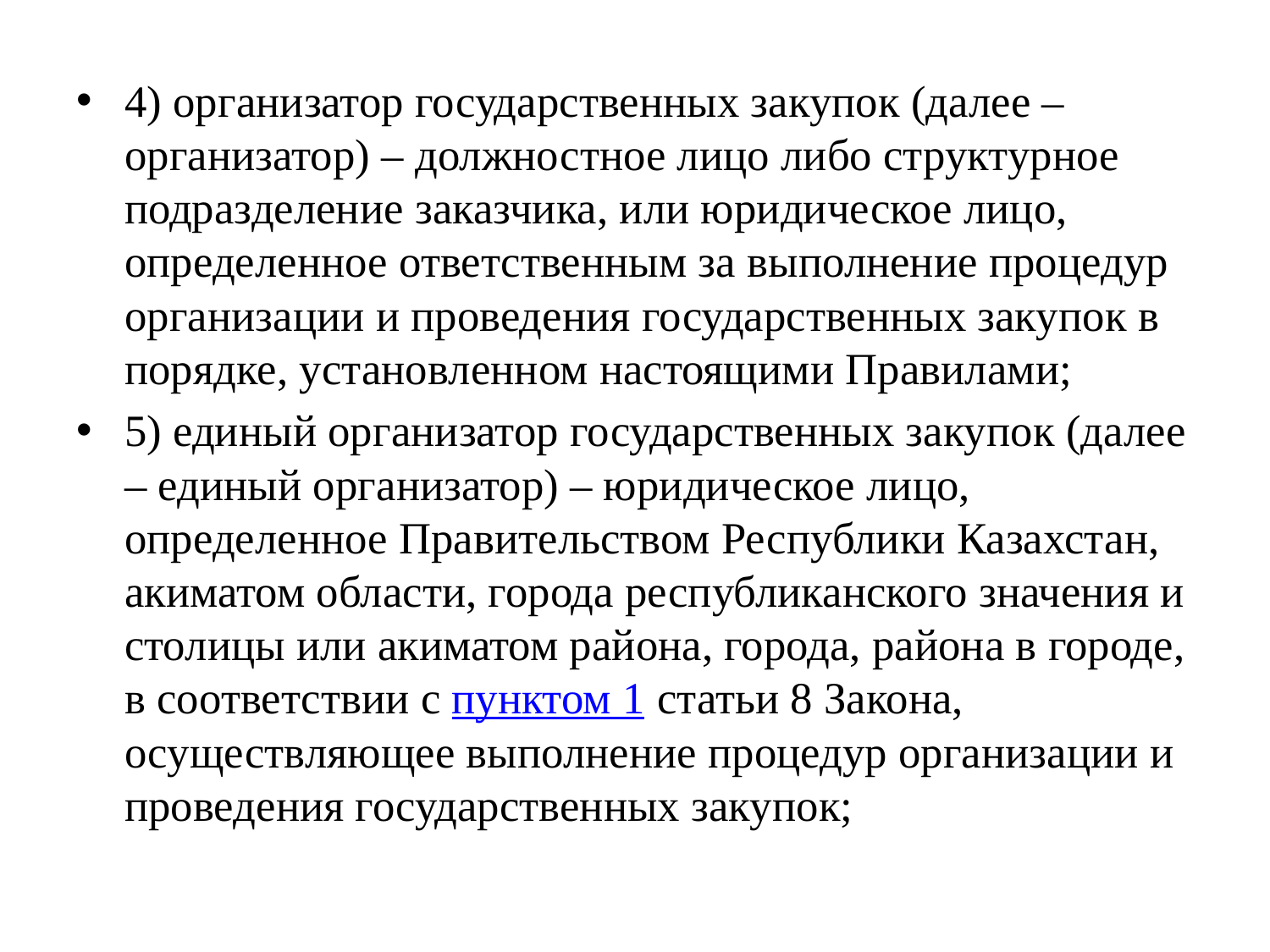

4) организатор государственных закупок (далее – организатор) – должностное лицо либо структурное подразделение заказчика, или юридическое лицо, определенное ответственным за выполнение процедур организации и проведения государственных закупок в порядке, установленном настоящими Правилами;
5) единый организатор государственных закупок (далее – единый организатор) – юридическое лицо, определенное Правительством Республики Казахстан, акиматом области, города республиканского значения и столицы или акиматом района, города, района в городе, в соответствии с пунктом 1 статьи 8 Закона, осуществляющее выполнение процедур организации и проведения государственных закупок;